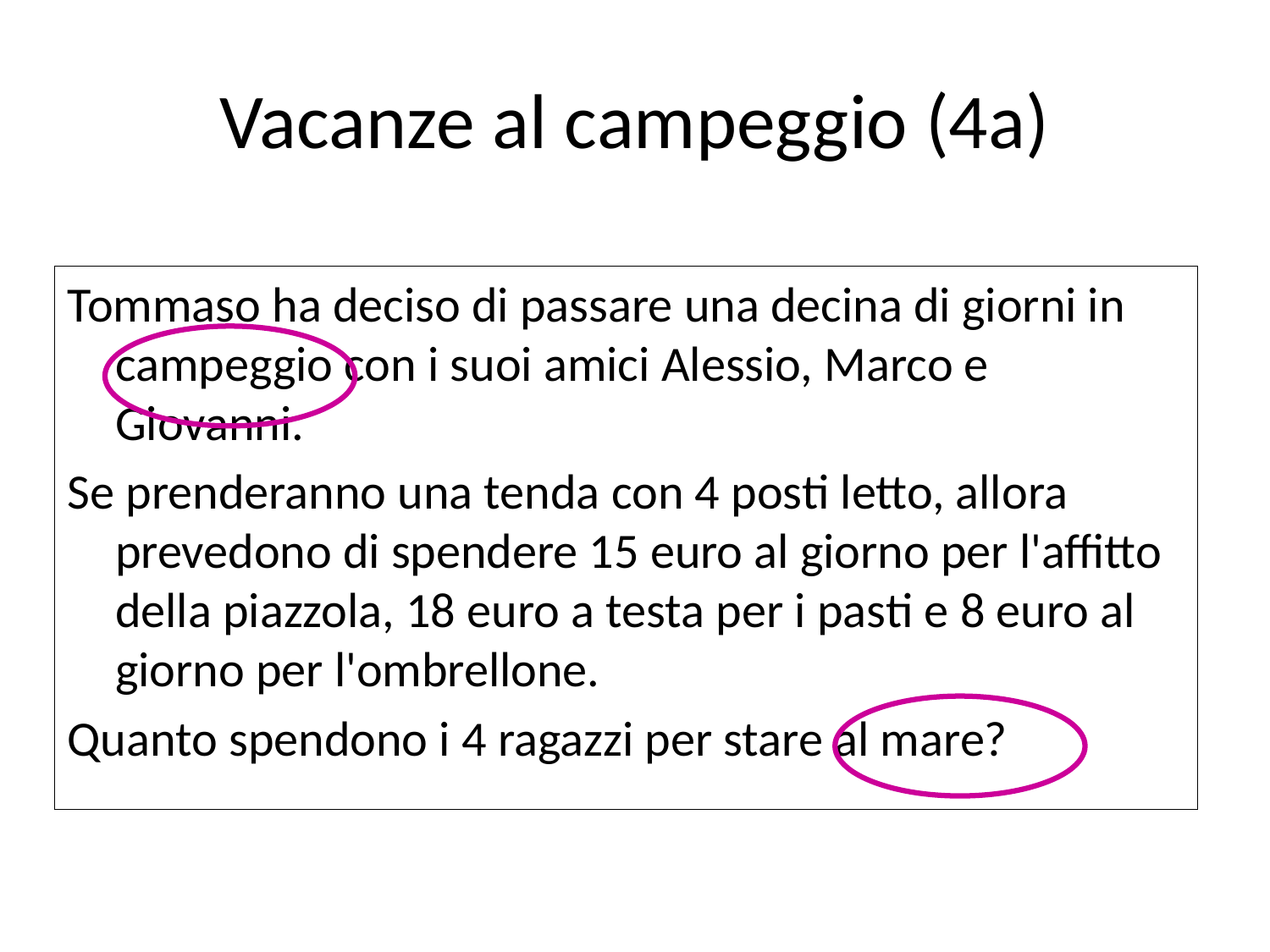

# Vacanze al campeggio (4a)
Tommaso ha deciso di passare una decina di giorni in campeggio con i suoi amici Alessio, Marco e Giovanni.
Se prenderanno una tenda con 4 posti letto, allora prevedono di spendere 15 euro al giorno per l'affitto della piazzola, 18 euro a testa per i pasti e 8 euro al giorno per l'ombrellone.
Quanto spendono i 4 ragazzi per stare al mare?